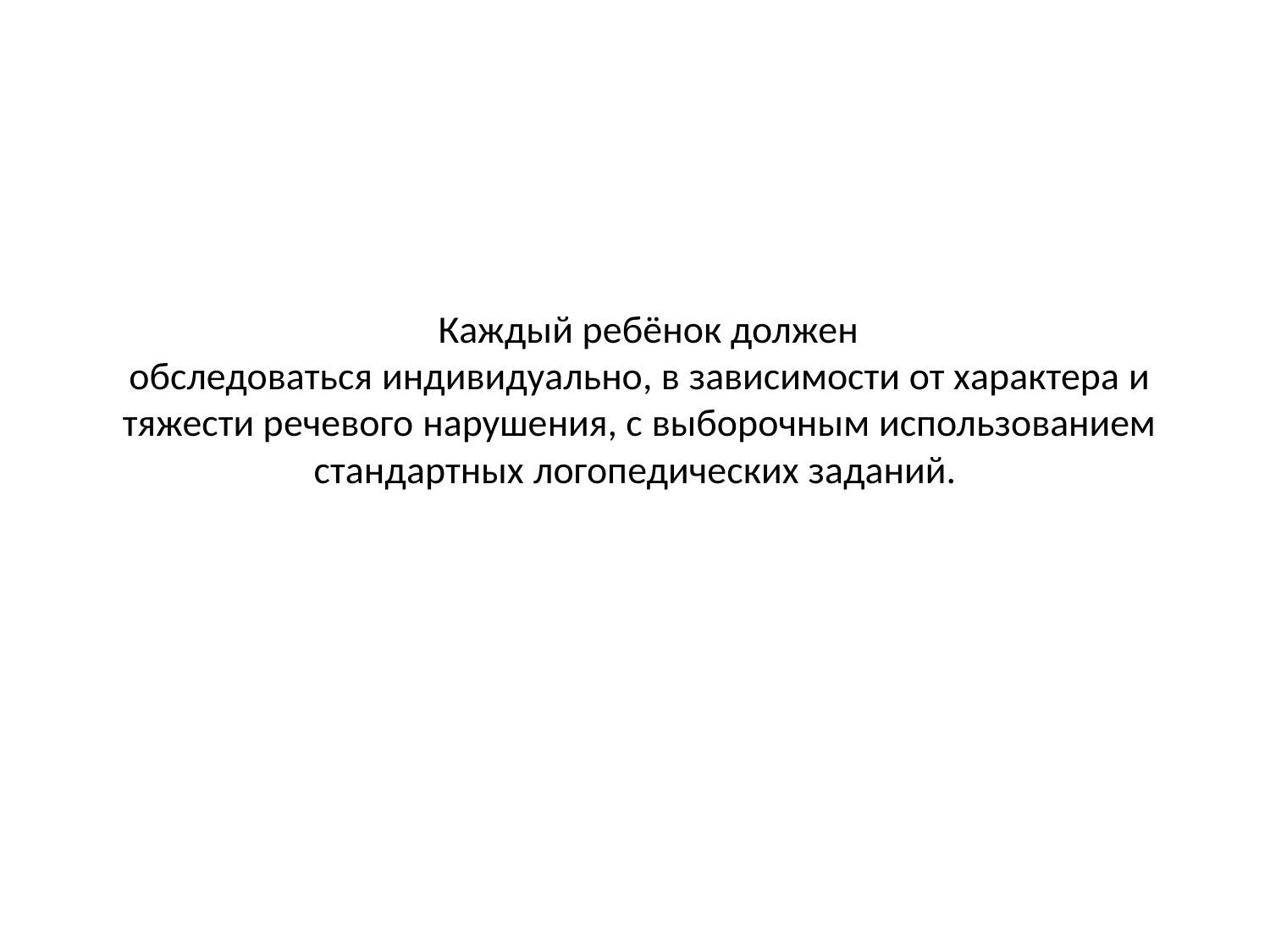

# Каждый ребёнок должен  обследоваться индивидуально, в зависимости от характера и  тяжести речевого нарушения, с выборочным использованием  стандартных логопедических заданий.